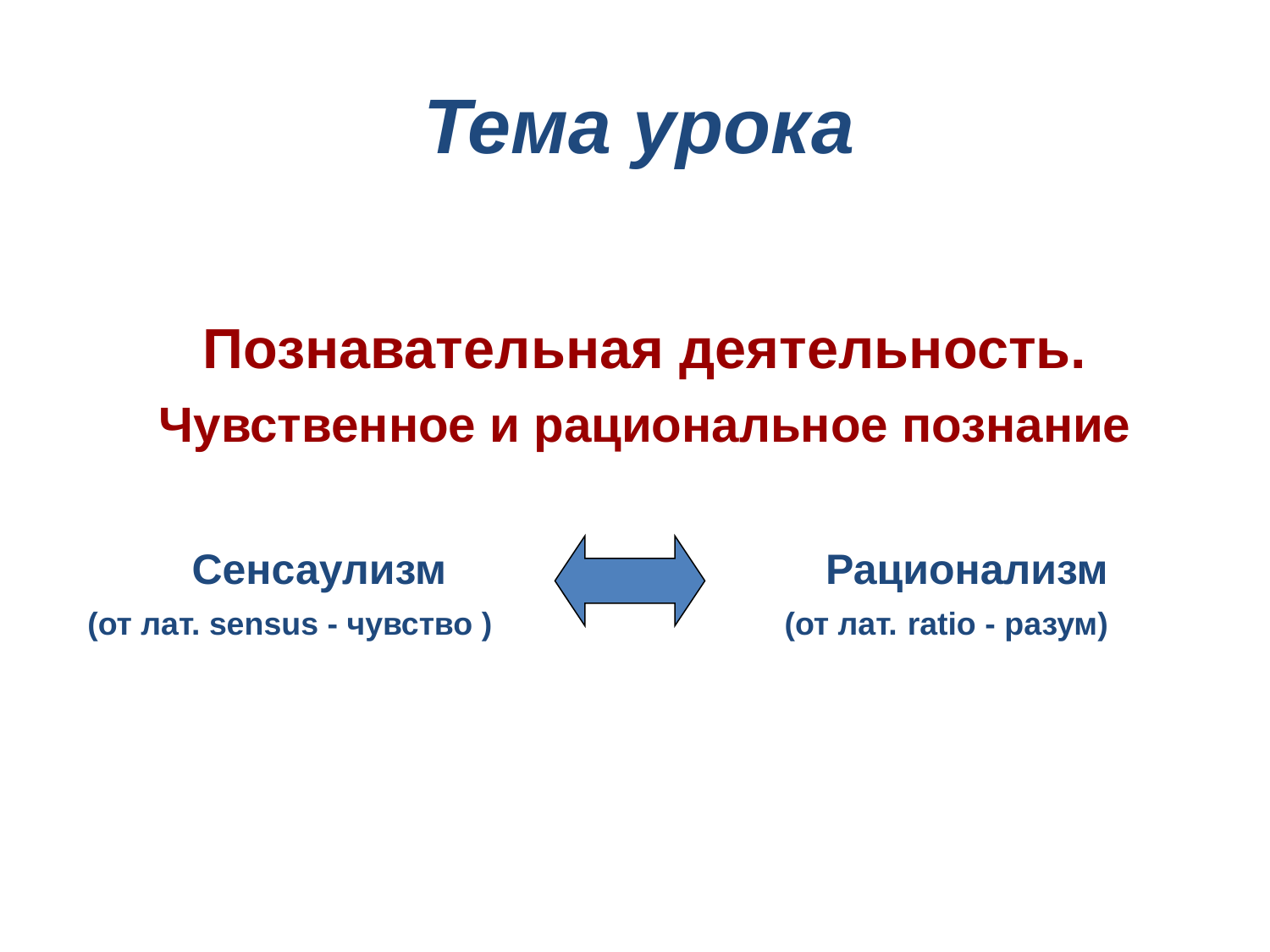

# Тема урока
Познавательная деятельность.
Чувственное и рациональное познание
Сенсаулизм                                Рационализм
(от лат. sensus - чувство )                                 (от лат. ratio - разум)